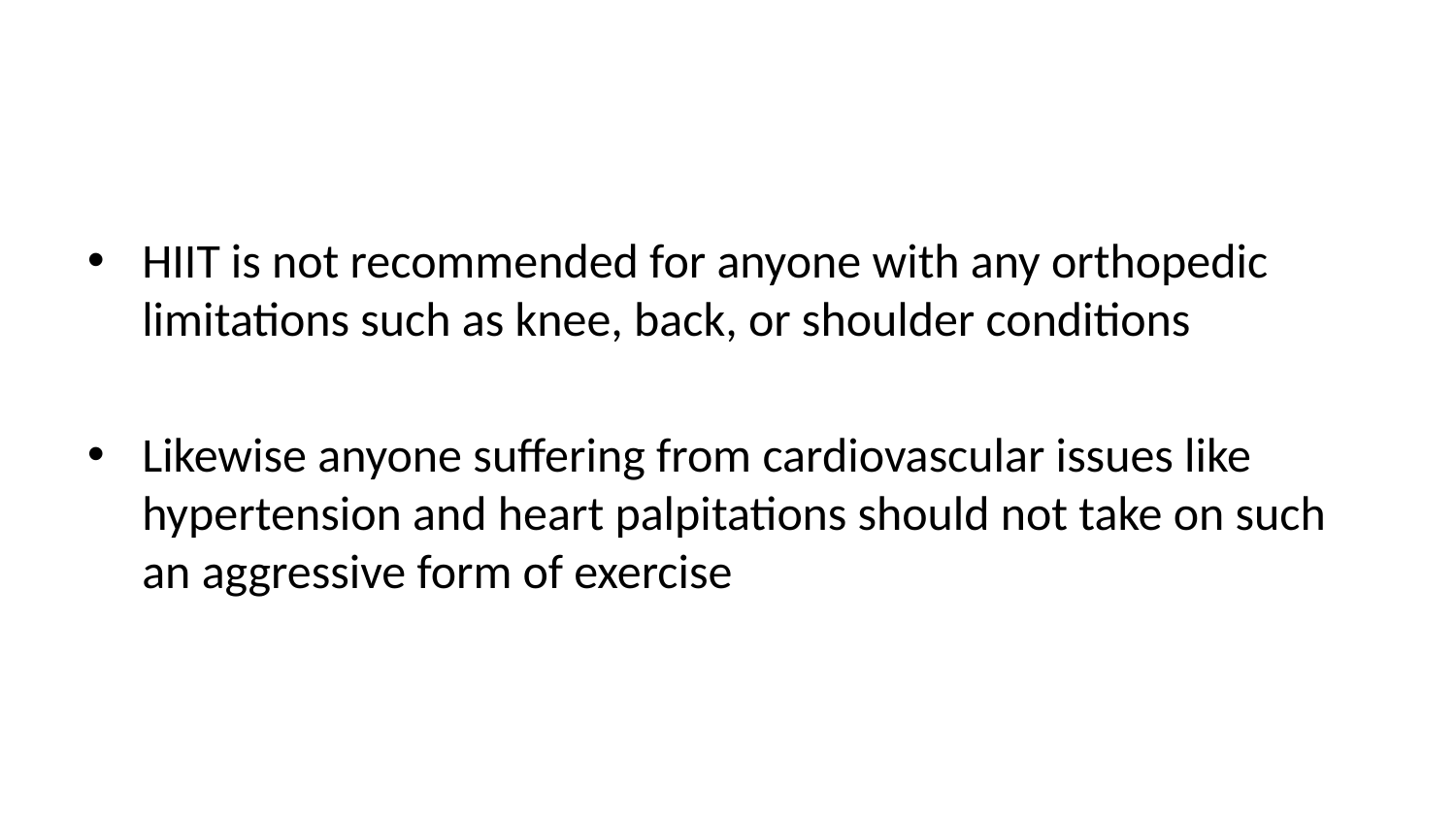

HIIT is not recommended for anyone with any orthopedic limitations such as knee, back, or shoulder conditions

Likewise anyone suffering from cardiovascular issues like hypertension and heart palpitations should not take on such an aggressive form of exercise